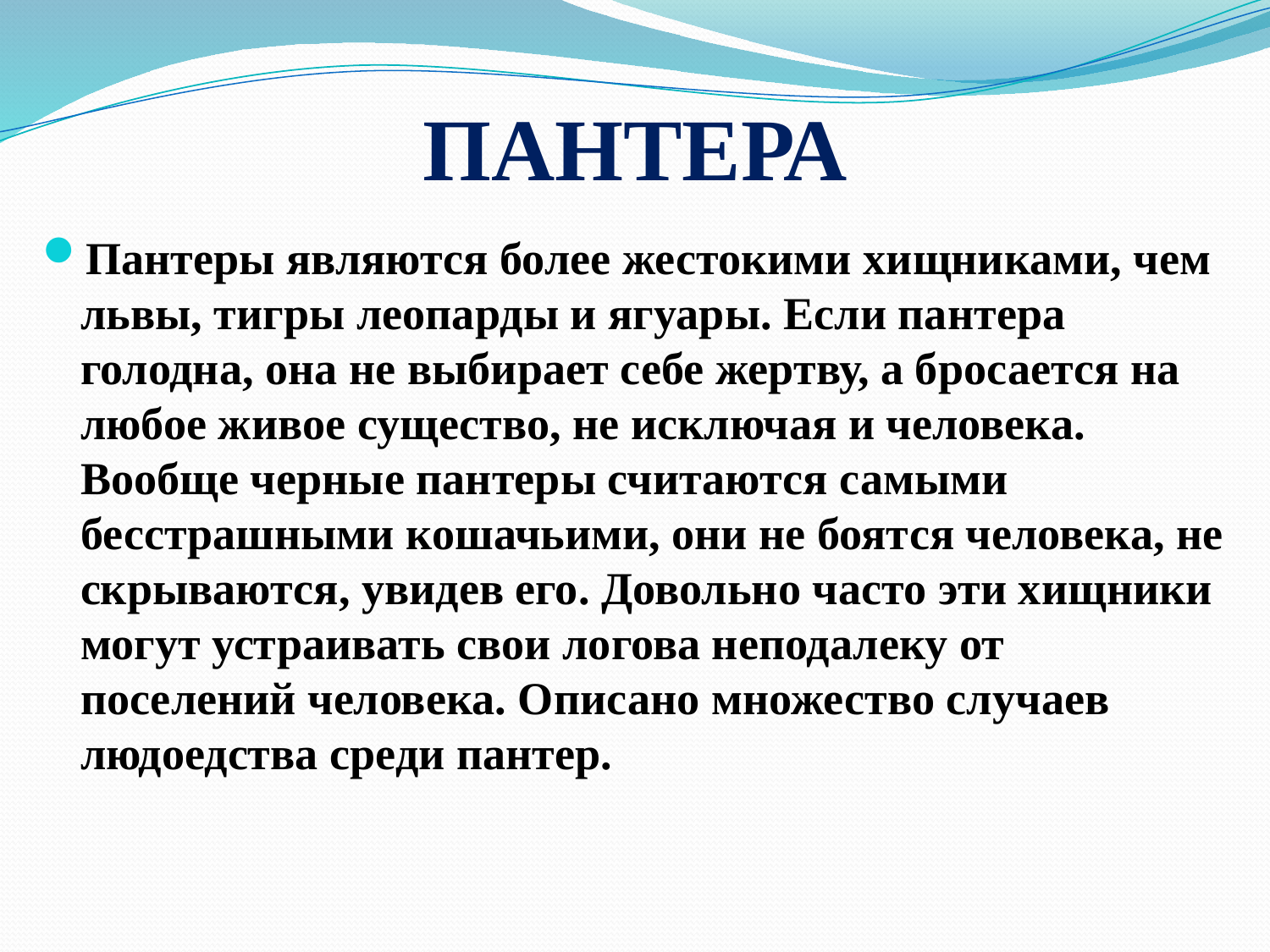

# ПАНТЕРА
Пантеры являются более жестокими хищниками, чем львы, тигры леопарды и ягуары. Если пантера голодна, она не выбирает себе жертву, а бросается на любое живое существо, не исключая и человека. Вообще черные пантеры считаются самыми бесстрашными кошачьими, они не боятся человека, не скрываются, увидев его. Довольно часто эти хищники могут устраивать свои логова неподалеку от поселений человека. Описано множество случаев людоедства среди пантер.